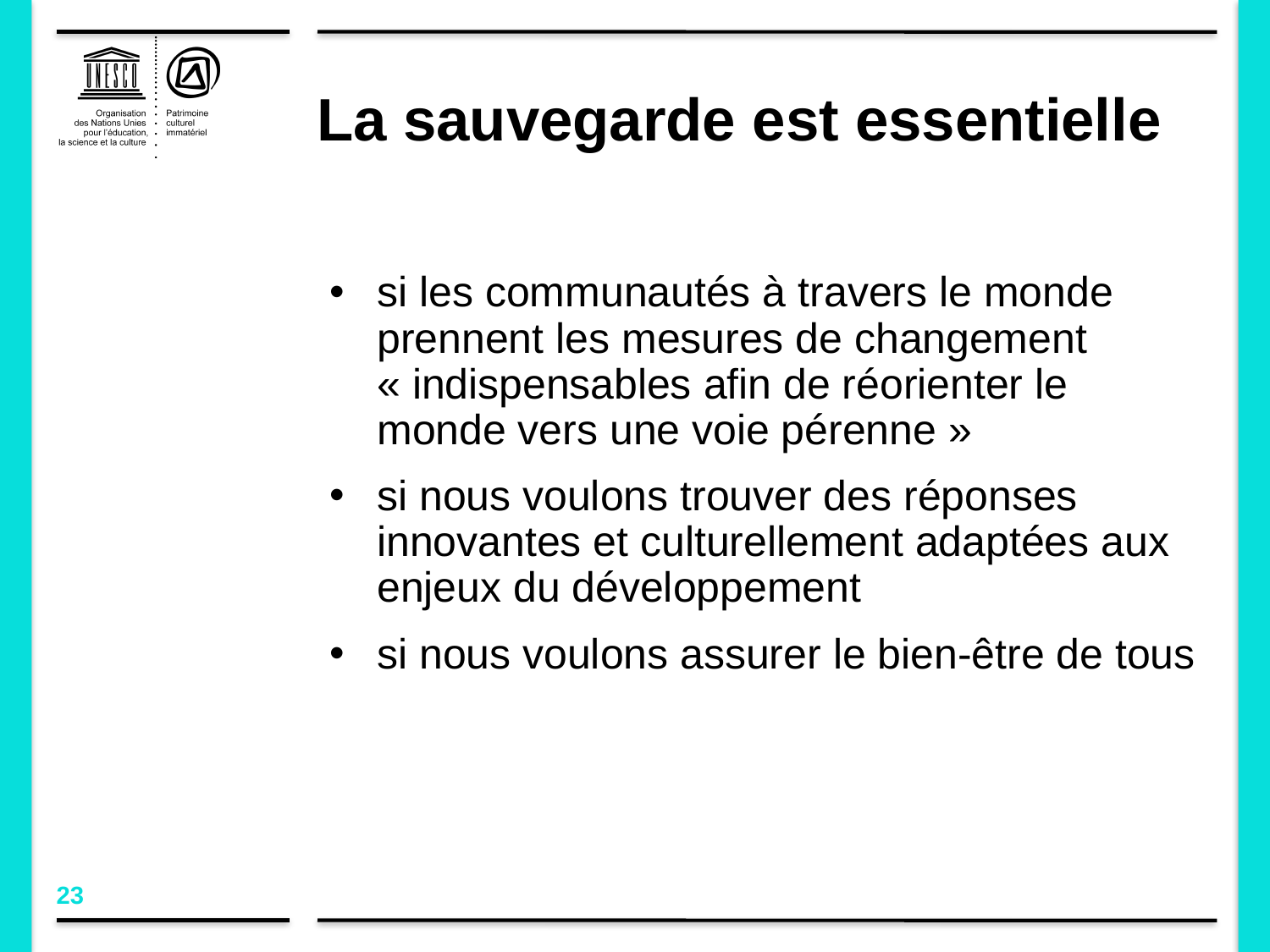

# La sauvegarde est essentielle
si les communautés à travers le monde prennent les mesures de changement « indispensables afin de réorienter le monde vers une voie pérenne »
si nous voulons trouver des réponses innovantes et culturellement adaptées aux enjeux du développement
si nous voulons assurer le bien-être de tous